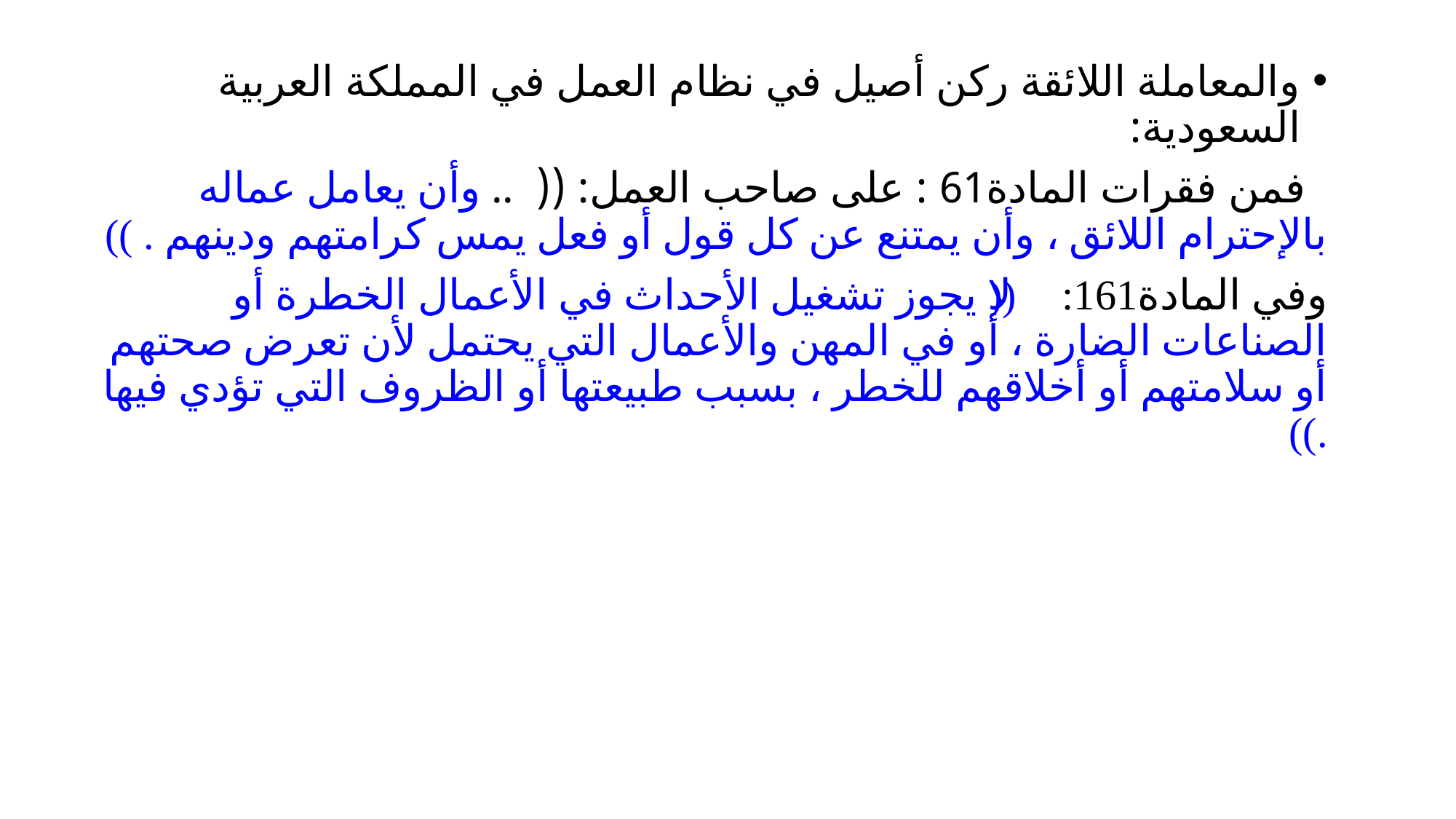

والمعاملة اللائقة ركن أصيل في نظام العمل في المملكة العربية السعودية:
  فمن فقرات المادة61 : على صاحب العمل: ((  .. وأن يعامل عماله بالإحترام اللائق ، وأن يمتنع عن كل قول أو فعل يمس كرامتهم ودينهم . ))
وفي المادة161:  ((لا يجوز تشغيل الأحداث في الأعمال الخطرة أو الصناعات الضارة ، أو في المهن والأعمال التي يحتمل لأن تعرض صحتهم أو سلامتهم أو أخلاقهم للخطر ، بسبب طبيعتها أو الظروف التي تؤدي فيها .))